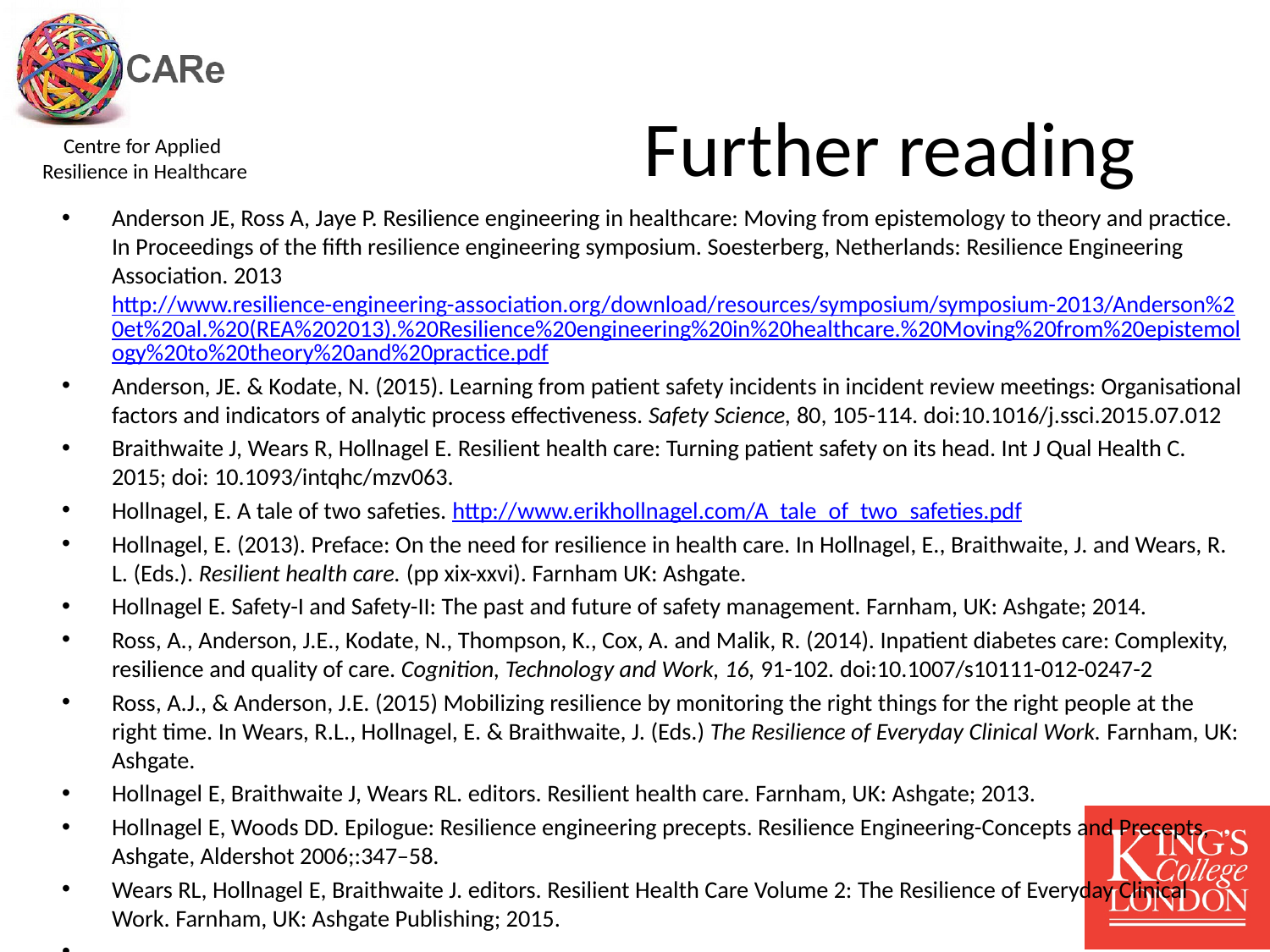

# Further reading
Anderson JE, Ross A, Jaye P. Resilience engineering in healthcare: Moving from epistemology to theory and practice. In Proceedings of the fifth resilience engineering symposium. Soesterberg, Netherlands: Resilience Engineering Association. 2013 http://www.resilience-engineering-association.org/download/resources/symposium/symposium-2013/Anderson%20et%20al.%20(REA%202013).%20Resilience%20engineering%20in%20healthcare.%20Moving%20from%20epistemology%20to%20theory%20and%20practice.pdf
Anderson, JE. & Kodate, N. (2015). Learning from patient safety incidents in incident review meetings: Organisational factors and indicators of analytic process effectiveness. Safety Science, 80, 105-114. doi:10.1016/j.ssci.2015.07.012
Braithwaite J, Wears R, Hollnagel E. Resilient health care: Turning patient safety on its head. Int J Qual Health C. 2015; doi: 10.1093/intqhc/mzv063.
Hollnagel, E. A tale of two safeties. http://www.erikhollnagel.com/A_tale_of_two_safeties.pdf
Hollnagel, E. (2013). Preface: On the need for resilience in health care. In Hollnagel, E., Braithwaite, J. and Wears, R. L. (Eds.). Resilient health care. (pp xix-xxvi). Farnham UK: Ashgate.
Hollnagel E. Safety-I and Safety-II: The past and future of safety management. Farnham, UK: Ashgate; 2014.
Ross, A., Anderson, J.E., Kodate, N., Thompson, K., Cox, A. and Malik, R. (2014). Inpatient diabetes care: Complexity, resilience and quality of care. Cognition, Technology and Work, 16, 91-102. doi:10.1007/s10111-012-0247-2
Ross, A.J., & Anderson, J.E. (2015) Mobilizing resilience by monitoring the right things for the right people at the right time. In Wears, R.L., Hollnagel, E. & Braithwaite, J. (Eds.) The Resilience of Everyday Clinical Work. Farnham, UK: Ashgate.
Hollnagel E, Braithwaite J, Wears RL. editors. Resilient health care. Farnham, UK: Ashgate; 2013.
Hollnagel E, Woods DD. Epilogue: Resilience engineering precepts. Resilience Engineering-Concepts and Precepts, Ashgate, Aldershot 2006;:347–58.
Wears RL, Hollnagel E, Braithwaite J. editors. Resilient Health Care Volume 2: The Resilience of Everyday Clinical Work. Farnham, UK: Ashgate Publishing; 2015.